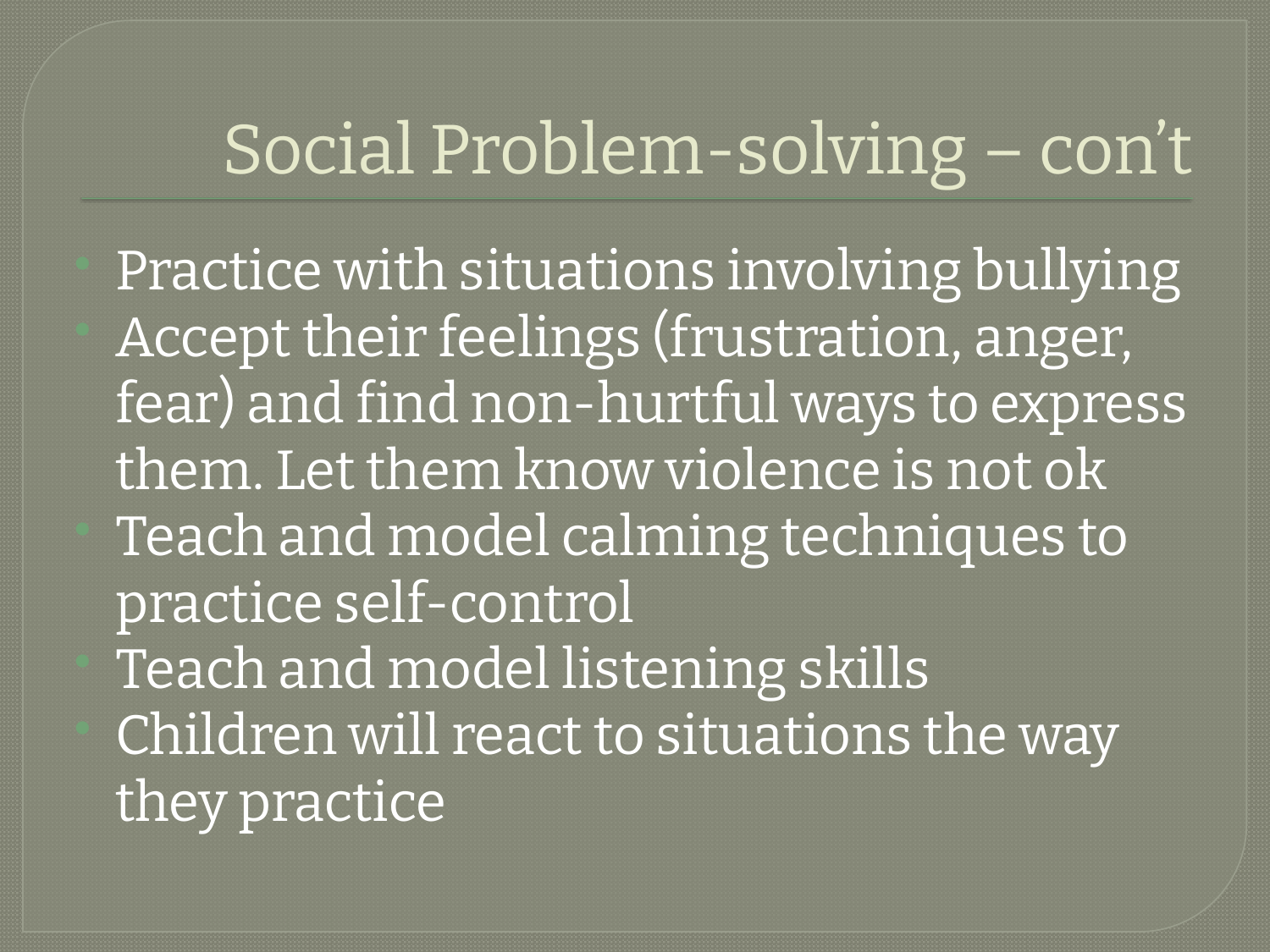

# Social Problem-solving – con’t
Practice with situations involving bullying
Accept their feelings (frustration, anger, fear) and find non-hurtful ways to express them. Let them know violence is not ok
Teach and model calming techniques to practice self-control
Teach and model listening skills
Children will react to situations the way they practice